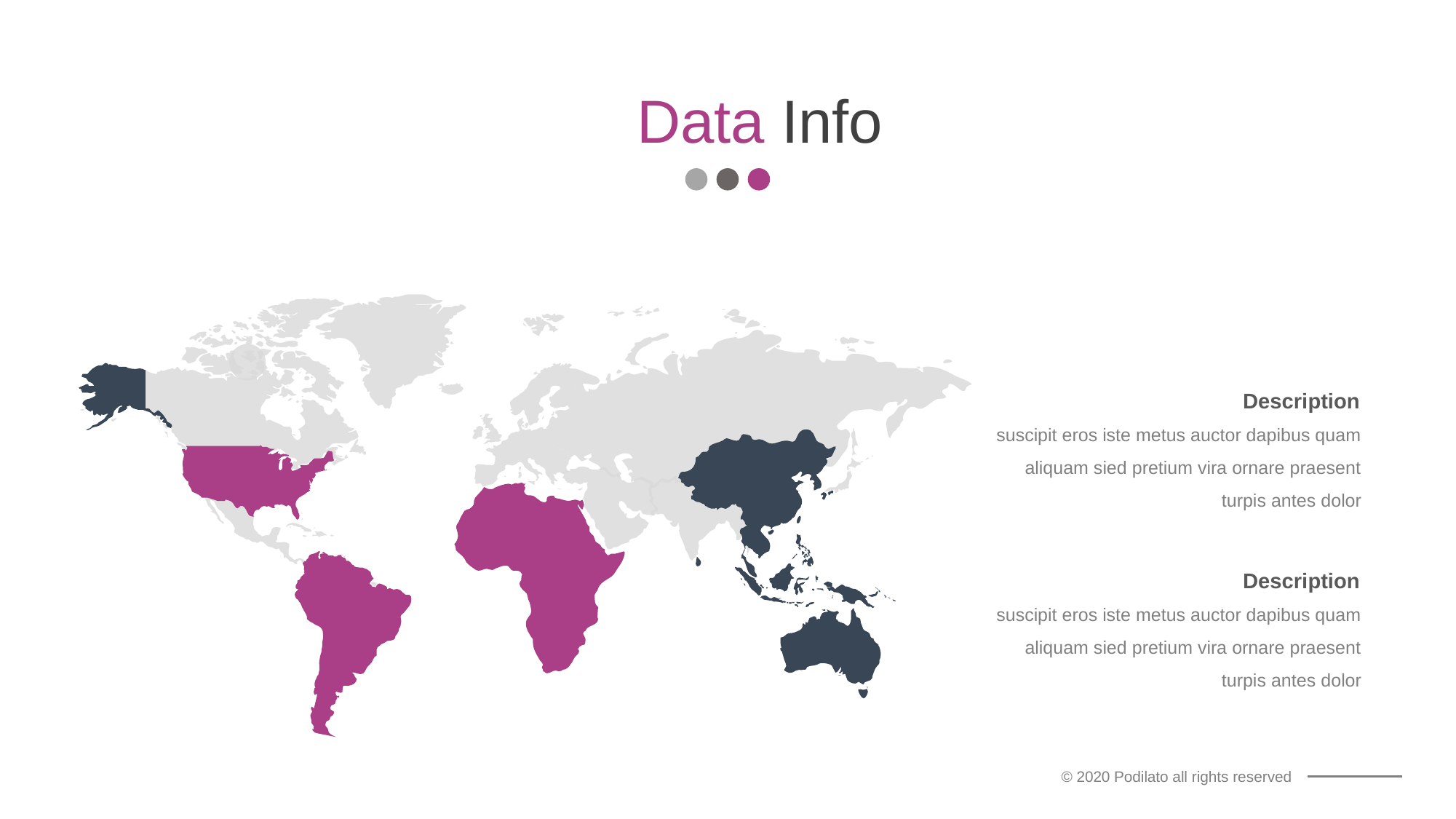

Data Info

Description
suscipit eros iste metus auctor dapibus quam aliquam sied pretium vira ornare praesent turpis antes dolor
Description
suscipit eros iste metus auctor dapibus quam aliquam sied pretium vira ornare praesent turpis antes dolor
© 2020 Podilato all rights reserved